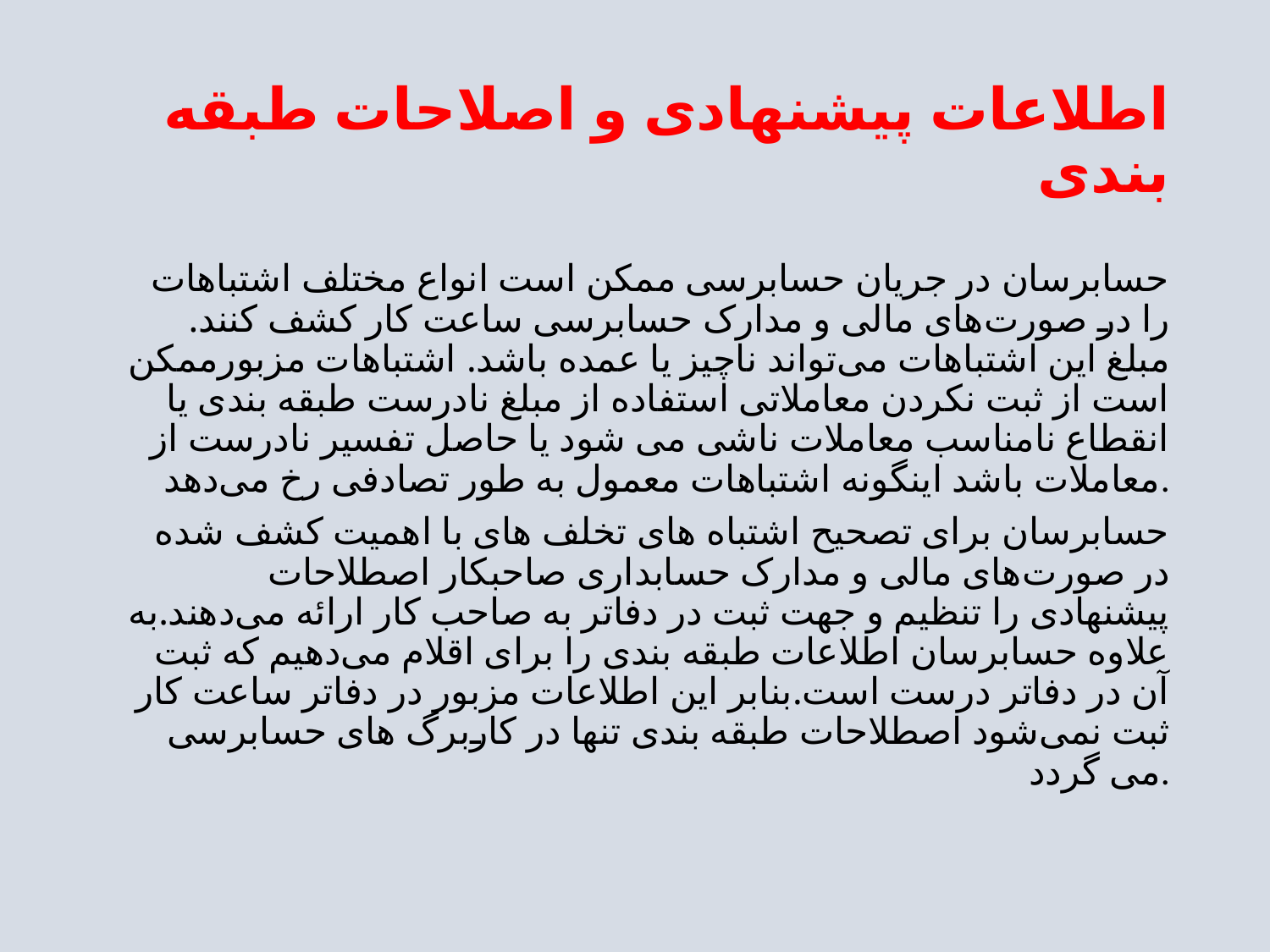

# اطلاعات پیشنهادی و اصلاحات طبقه بندی
حسابرسان در جریان حسابرسی ممکن است انواع مختلف اشتباهات را در صورت‌های مالی و مدارک حسابرسی ساعت کار کشف کنند. مبلغ این اشتباهات می‌تواند ناچیز یا عمده باشد. اشتباهات مزبورممکن است از ثبت نکردن معاملاتی استفاده از مبلغ نادرست طبقه بندی یا انقطاع نامناسب معاملات ناشی می شود یا حاصل تفسیر نادرست از معاملات باشد اینگونه اشتباهات معمول به طور تصادفی رخ می‌دهد.
حسابرسان برای تصحیح اشتباه های تخلف های با اهمیت کشف شده در صورت‌های مالی و مدارک حسابداری صاحبکار اصطلاحات پیشنهادی را تنظیم و جهت ثبت در دفاتر به صاحب کار ارائه می‌دهند.به علاوه حسابرسان اطلاعات طبقه بندی را برای اقلام می‌دهیم که ثبت آن در دفاتر درست است.بنابر این اطلاعات مزبور در دفاتر ساعت کار ثبت نمی‌شود اصطلاحات طبقه بندی تنها در کاربرگ های حسابرسی می گردد.